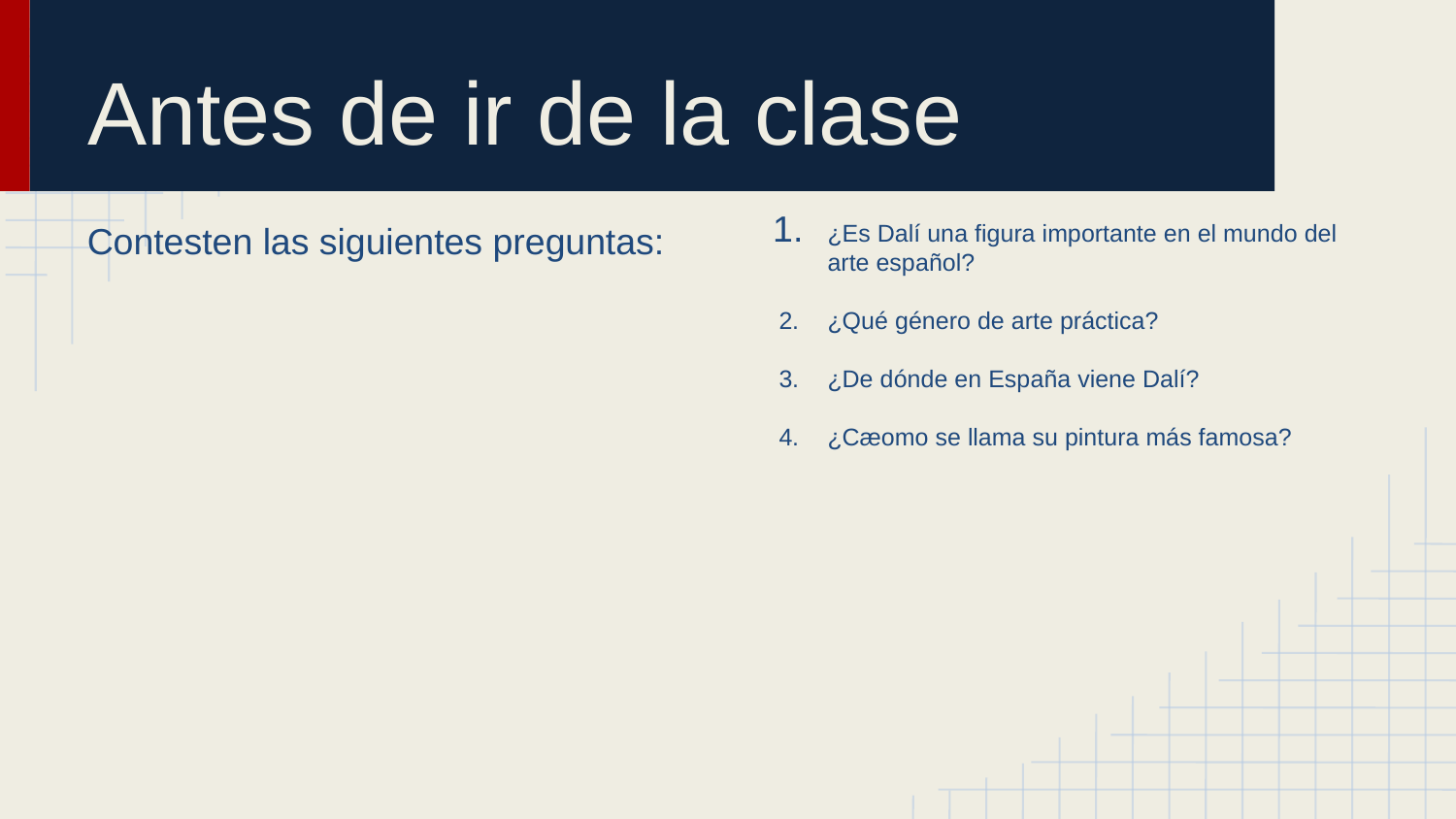

# Antes de ir de la clase
Contesten las siguientes preguntas:
¿Es Dalí una figura importante en el mundo del arte español?

¿Qué género de arte práctica?

¿De dónde en España viene Dalí?

¿Cæomo se llama su pintura más famosa?